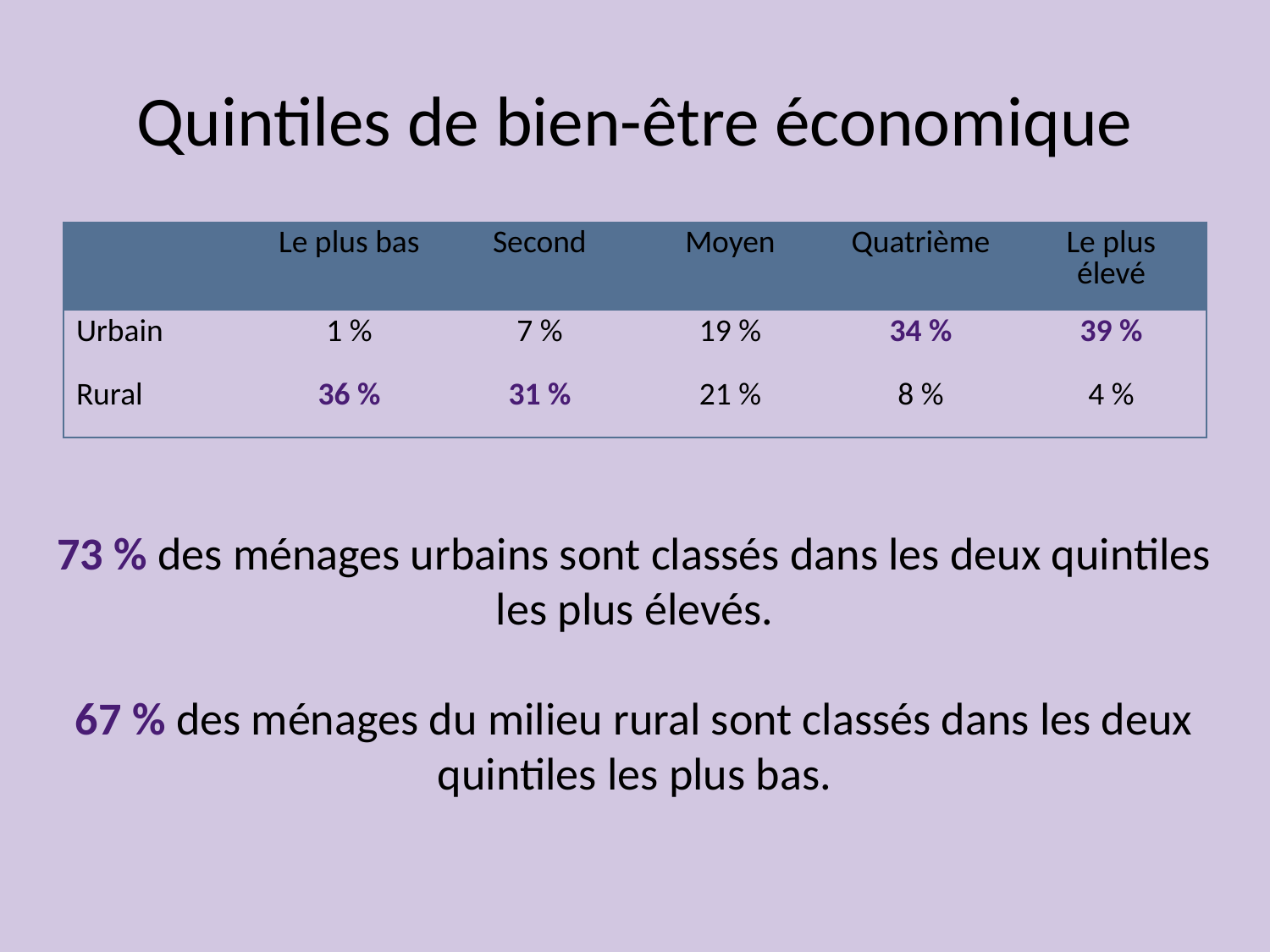

# Quintiles de bien-être économique
|  | Le plus bas | Second | Moyen | Quatrième | Le plus élevé |
| --- | --- | --- | --- | --- | --- |
| Urbain | 1 % | 7 % | 19 % | 34 % | 39 % |
| Rural | 36 % | 31 % | 21 % | 8 % | 4 % |
73 % des ménages urbains sont classés dans les deux quintiles les plus élevés.

67 % des ménages du milieu rural sont classés dans les deux quintiles les plus bas.